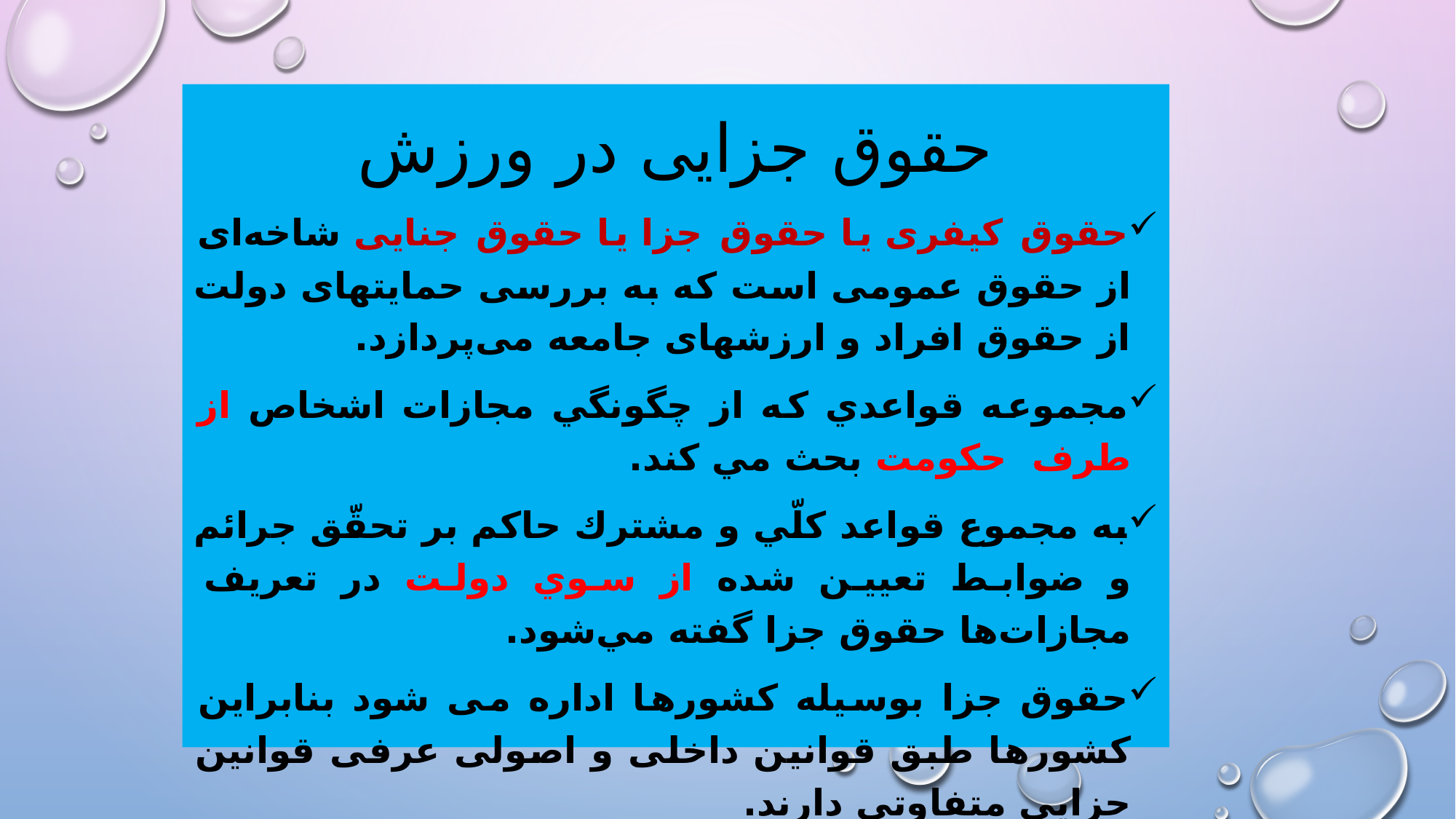

حقوق جزایی در ورزش
حقوق کیفری یا حقوق جزا یا حقوق جنایی شاخه‌ای از حقوق عمومی است که به بررسی حمایتهای دولت از حقوق افراد و ارزشهای جامعه می‌پردازد.
مجموعه قواعدي كه از چگونگي مجازات اشخاص از طرف  حكومت بحث مي كند.
به مجموع قواعد كلّي و مشترك حاكم بر تحقّق جرائم و ضوابط تعيين شده از سوي دولت در تعريف مجازات‌ها حقوق جزا گفته مي‌شود.
حقوق جزا بوسیله کشورها اداره می شود بنابراین کشورها طبق قوانین داخلی و اصولی عرفی قوانین جزایی متفاوتی دارند.